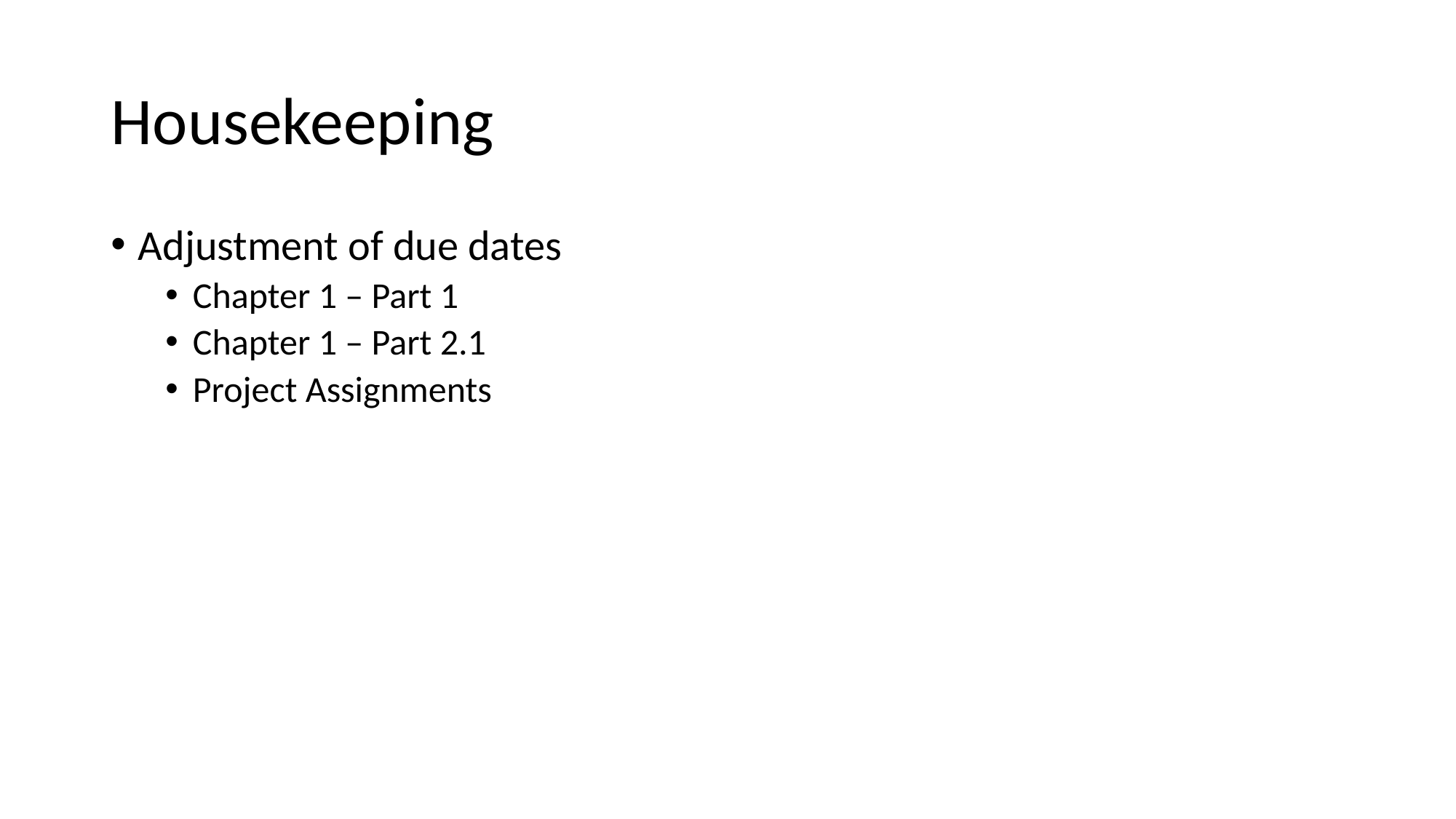

# Housekeeping
Adjustment of due dates
Chapter 1 – Part 1
Chapter 1 – Part 2.1
Project Assignments